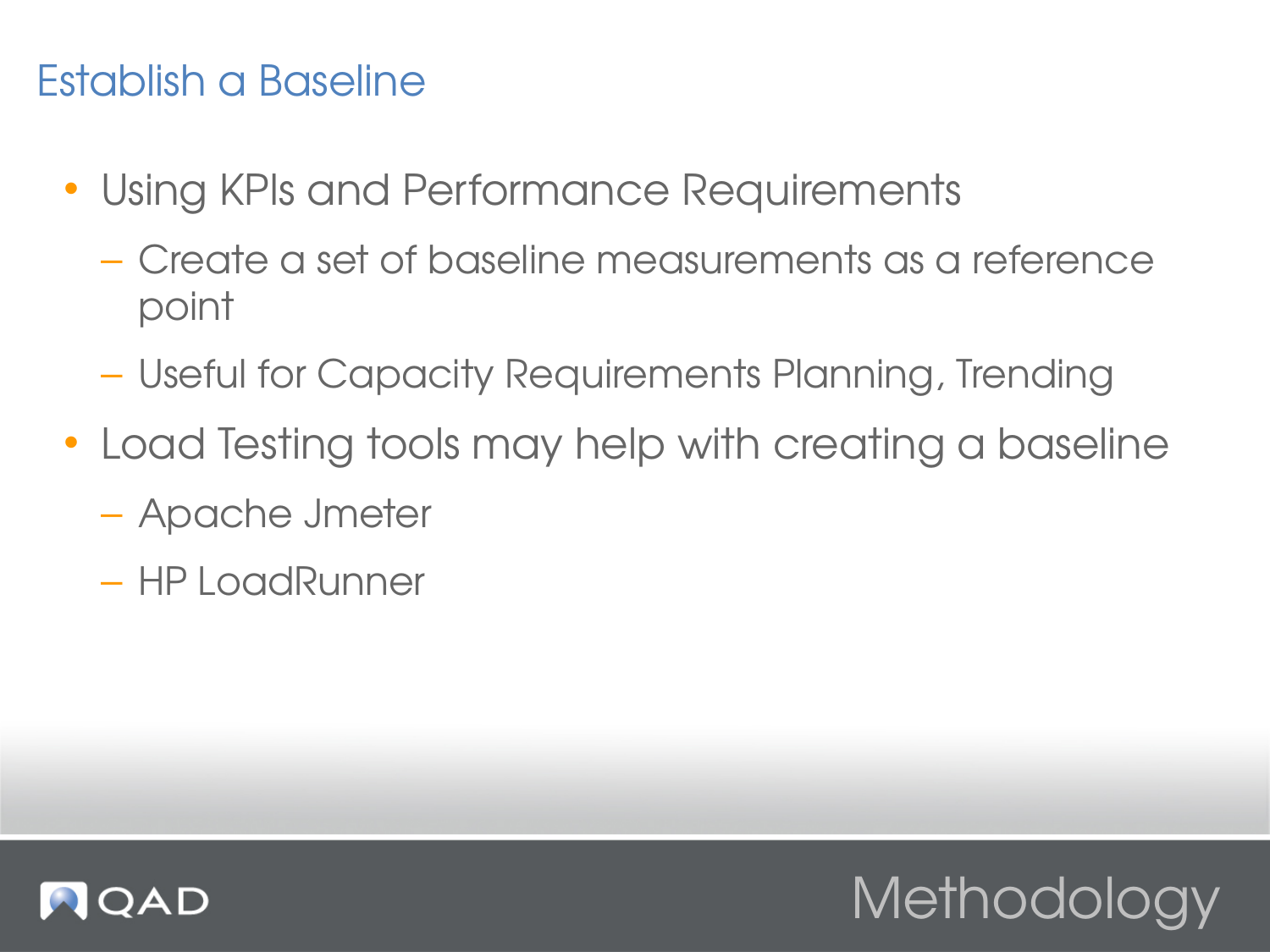

Establish a Baseline
Using KPIs and Performance Requirements
Create a set of baseline measurements as a reference point
Useful for Capacity Requirements Planning, Trending
Load Testing tools may help with creating a baseline
Apache Jmeter
HP LoadRunner

# Methodology